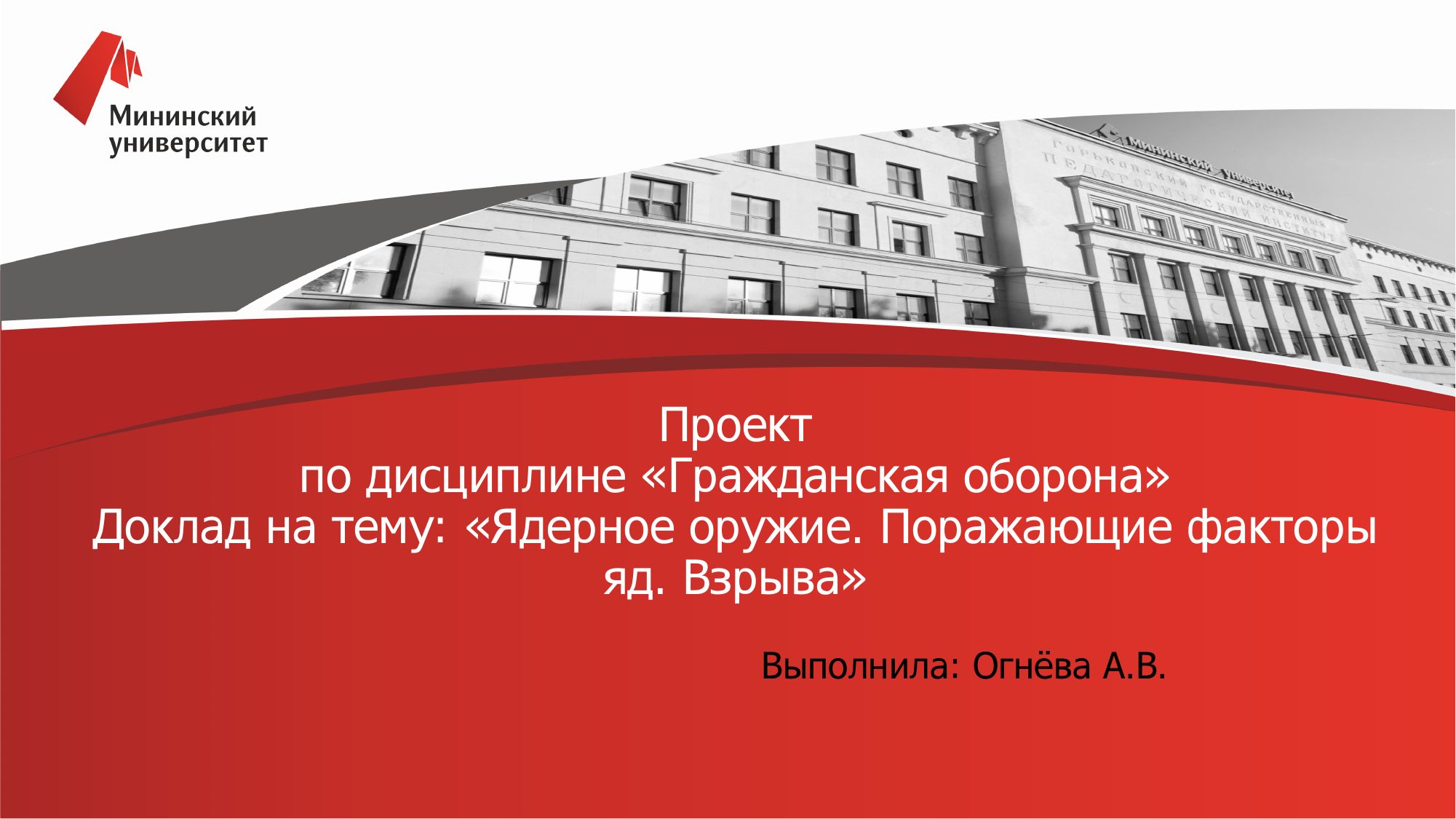

# Проект по дисциплине «Гражданская оборона» Доклад на тему: «Ядерное оружие. Поражающие факторы яд. Взрыва»
Выполнила: Огнёва А.В.